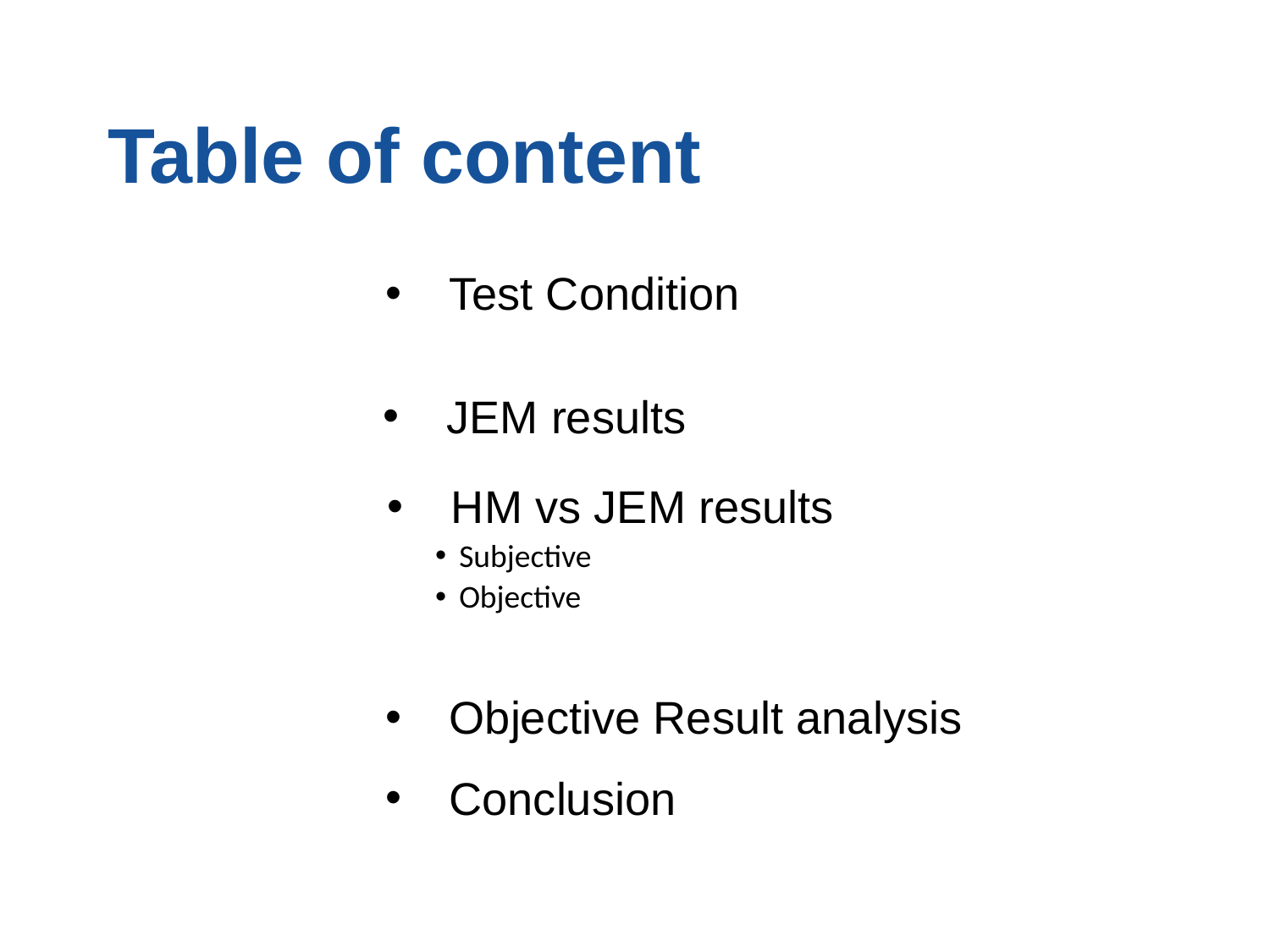

# Table of content
Test Condition
JEM results
HM vs JEM results
Subjective
Objective

Objective Result analysis
Conclusion